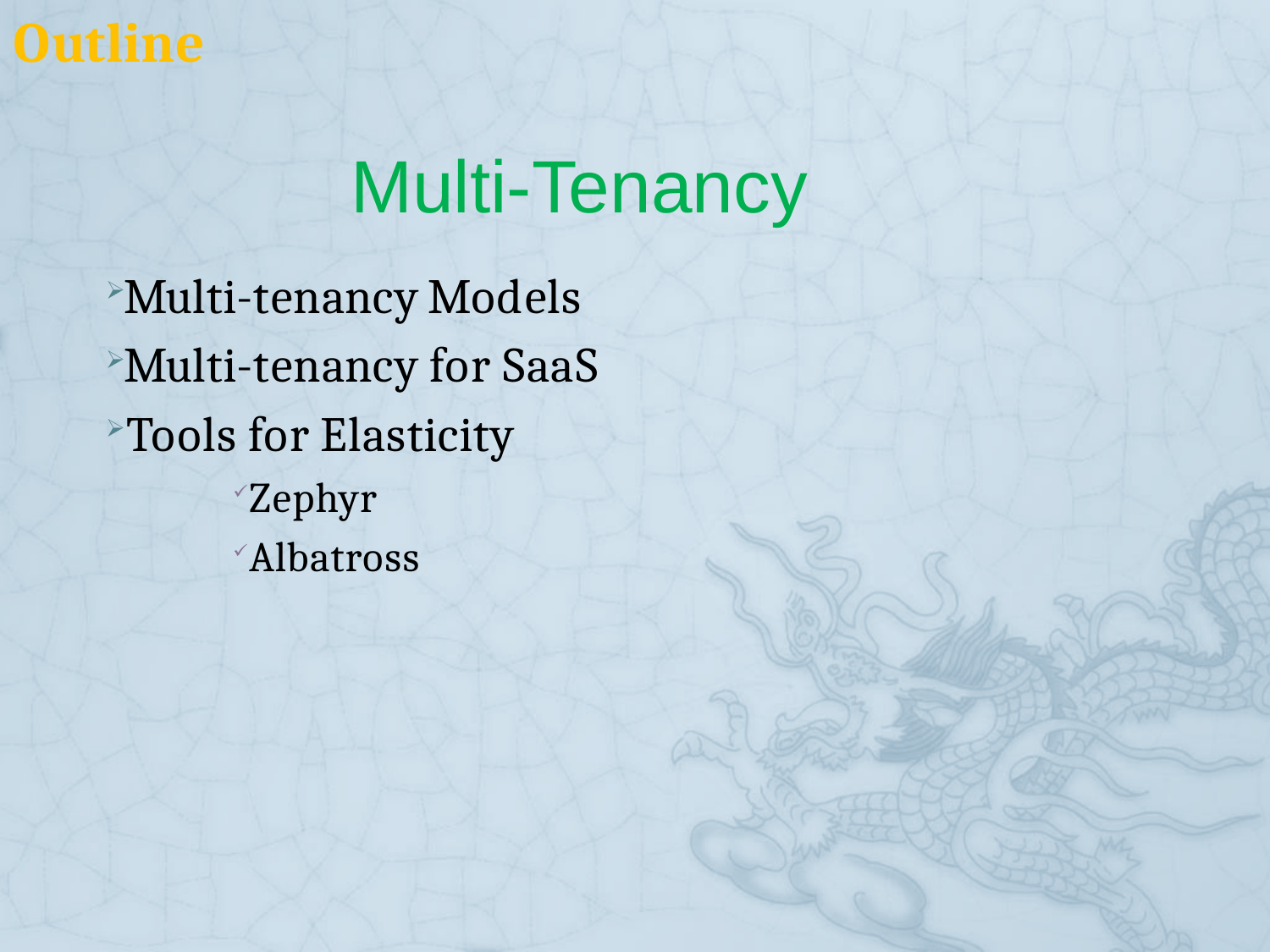

Outline
# Multi-Tenancy
Multi-tenancy Models
Multi-tenancy for SaaS
Tools for Elasticity
Zephyr
Albatross